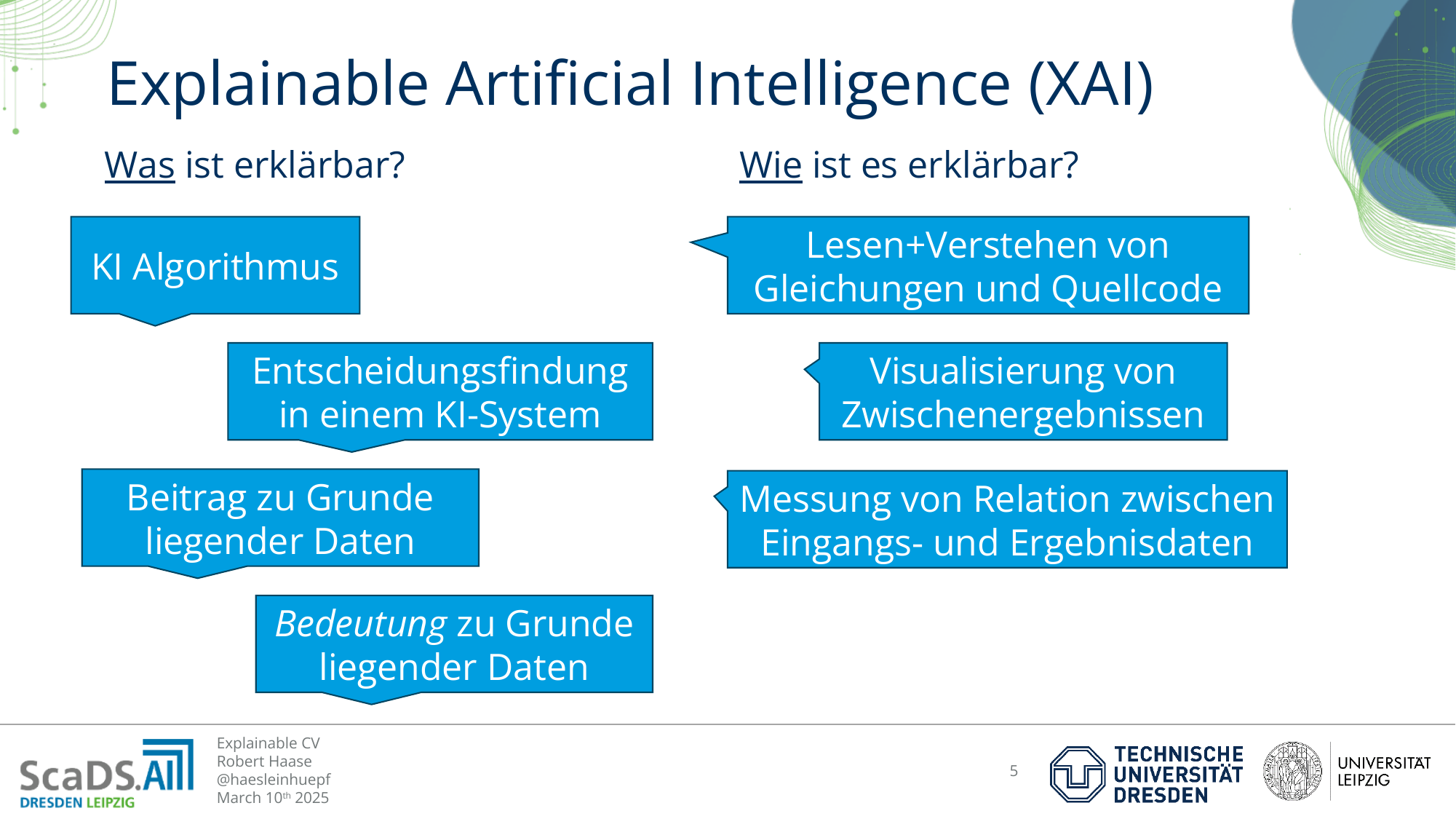

# Explainable Artificial Intelligence (XAI)
Was ist erklärbar?
Wie ist es erklärbar?
KI Algorithmus
Lesen+Verstehen von Gleichungen und Quellcode
Entscheidungsfindung in einem KI-System
Visualisierung von Zwischenergebnissen
Beitrag zu Grunde liegender Daten
Messung von Relation zwischen Eingangs- und Ergebnisdaten
Bedeutung zu Grunde liegender Daten